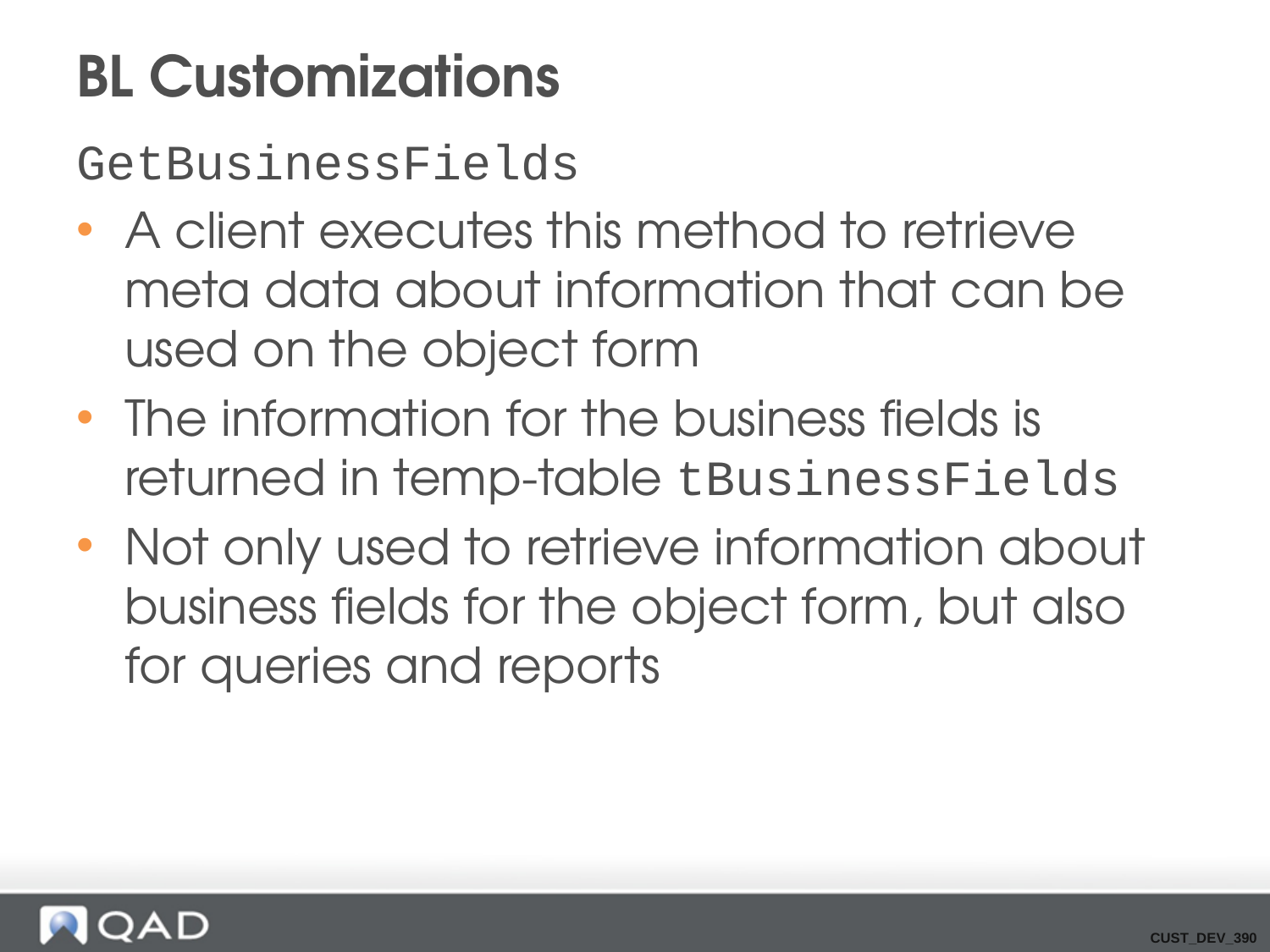

# BL Customizations
GetBusinessFields
A client executes this method to retrieve meta data about information that can be used on the object form
The information for the business fields is returned in temp-table tBusinessFields
Not only used to retrieve information about business fields for the object form, but also for queries and reports
CUST_DEV_390